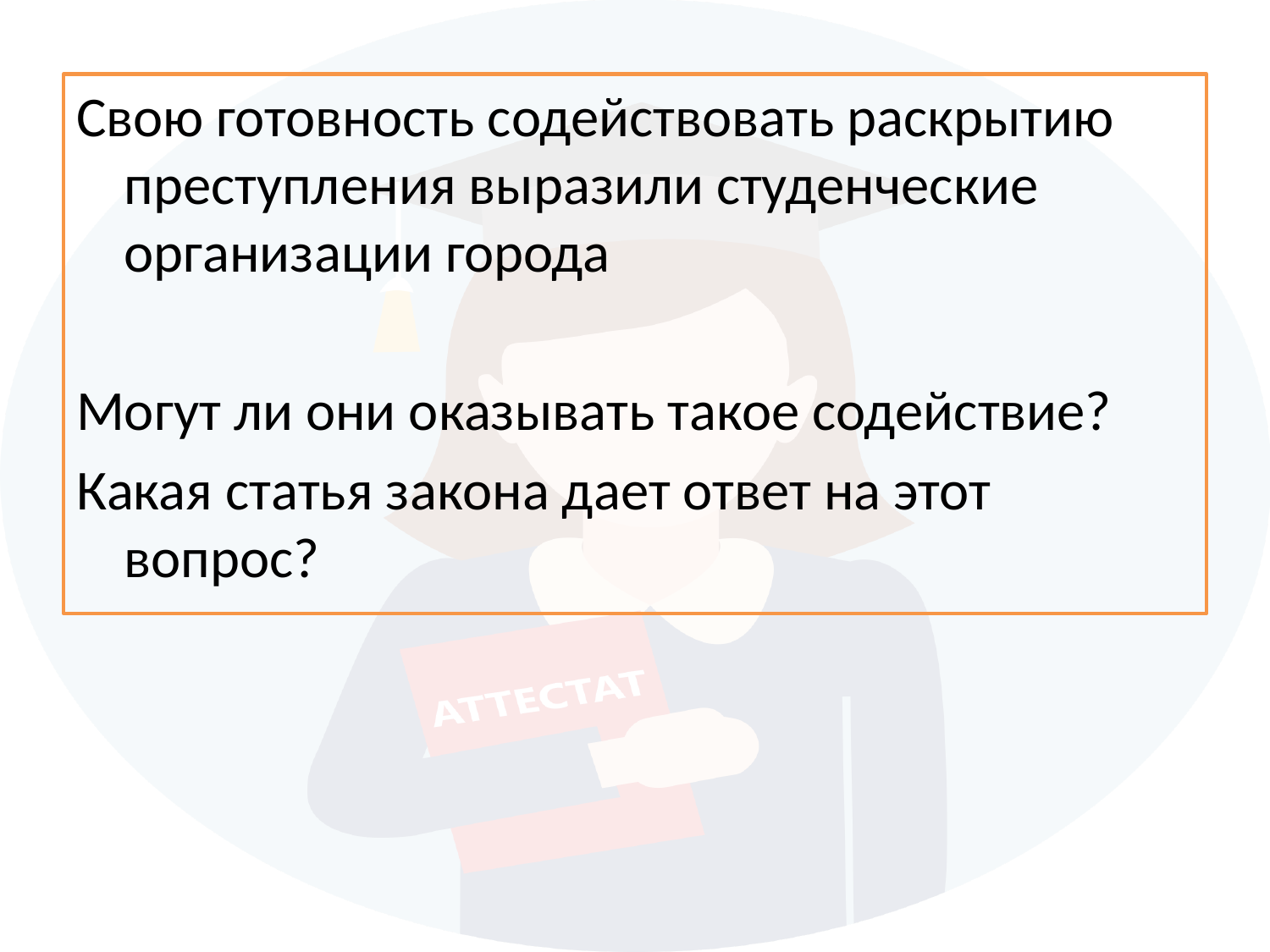

Свою готовность содействовать раскрытию преступления выразили студенческие организации города

Могут ли они оказывать такое содействие?
Какая статья закона дает ответ на этот вопрос?